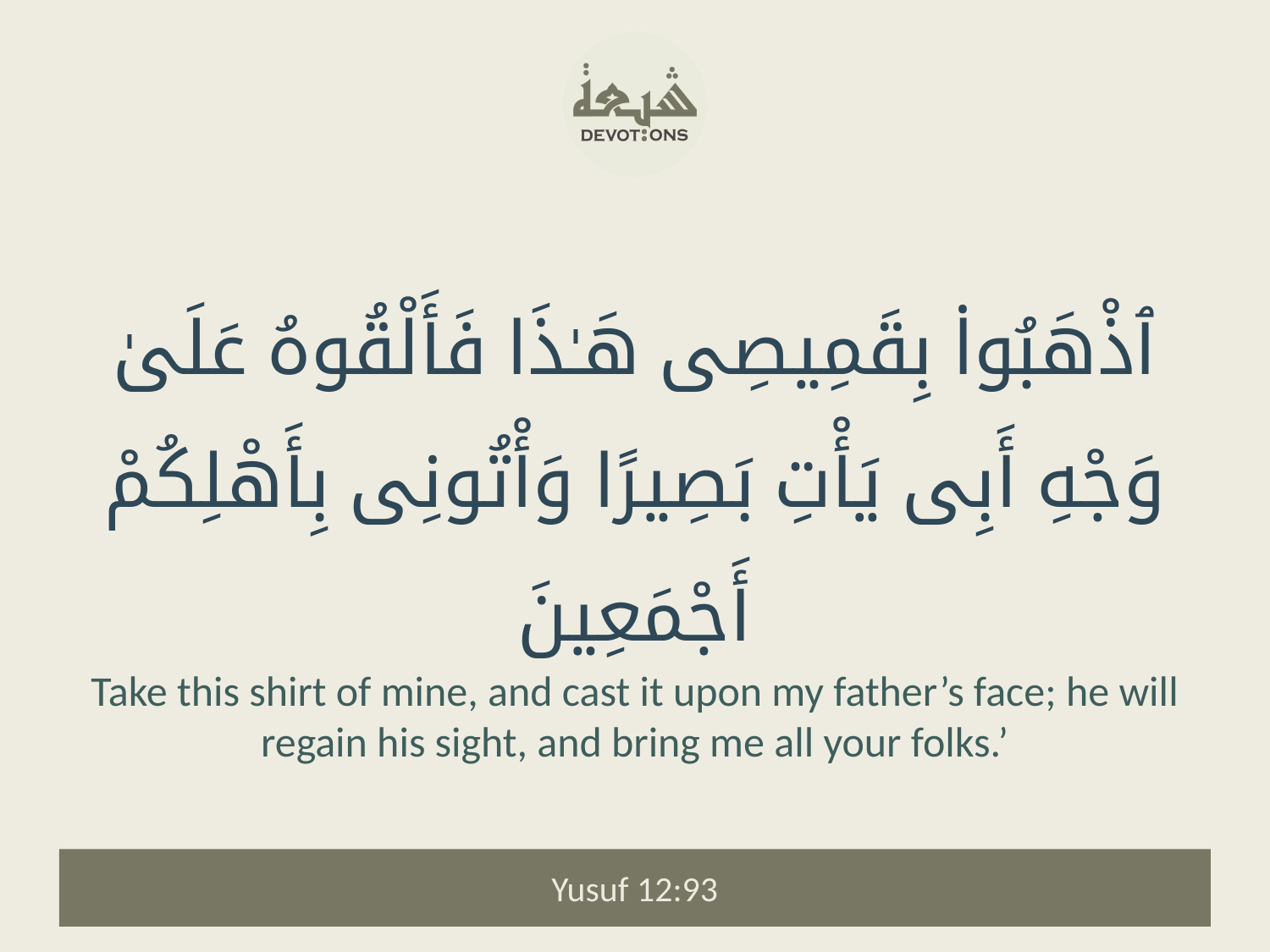

ٱذْهَبُوا۟ بِقَمِيصِى هَـٰذَا فَأَلْقُوهُ عَلَىٰ وَجْهِ أَبِى يَأْتِ بَصِيرًا وَأْتُونِى بِأَهْلِكُمْ أَجْمَعِينَ
Take this shirt of mine, and cast it upon my father’s face; he will regain his sight, and bring me all your folks.’
Yusuf 12:93